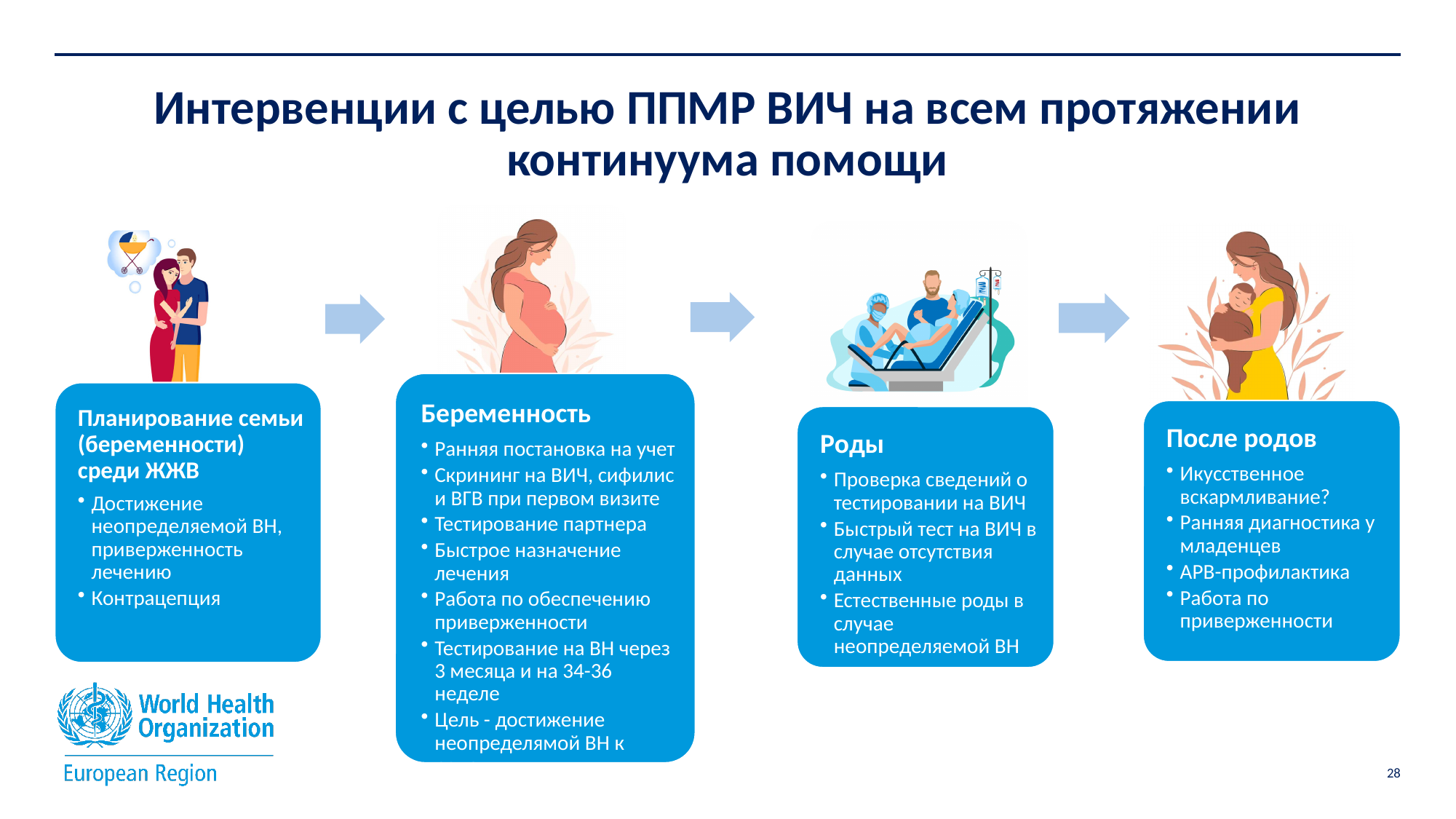

# Интервенции с целью ППМР ВИЧ на всем протяжении континуума помощи
Планирование семьи (беременности) среди ЖЖВ
Достижение неопределяемой ВН, приверженность лечению
Контрацепция

Беременность
Ранняя постановка на учет
Скрининг на ВИЧ, сифилис и ВГВ при первом визите
Тестирование партнера
Быстрое назначение лечения
Работа по обеспечению приверженности
Тестирование на ВН через 3 месяца и на 34-36 неделе
Цель - достижение неопределямой ВН к родам

Роды
Проверка сведений о тестировании на ВИЧ
Быстрый тест на ВИЧ в случае отсутствия данных
Естественные роды в случае неопределяемой ВН

После родов
Икусственное вскармливание?
Ранняя диагностика у младенцев
АРВ-профилактика
Работа по приверженности
28